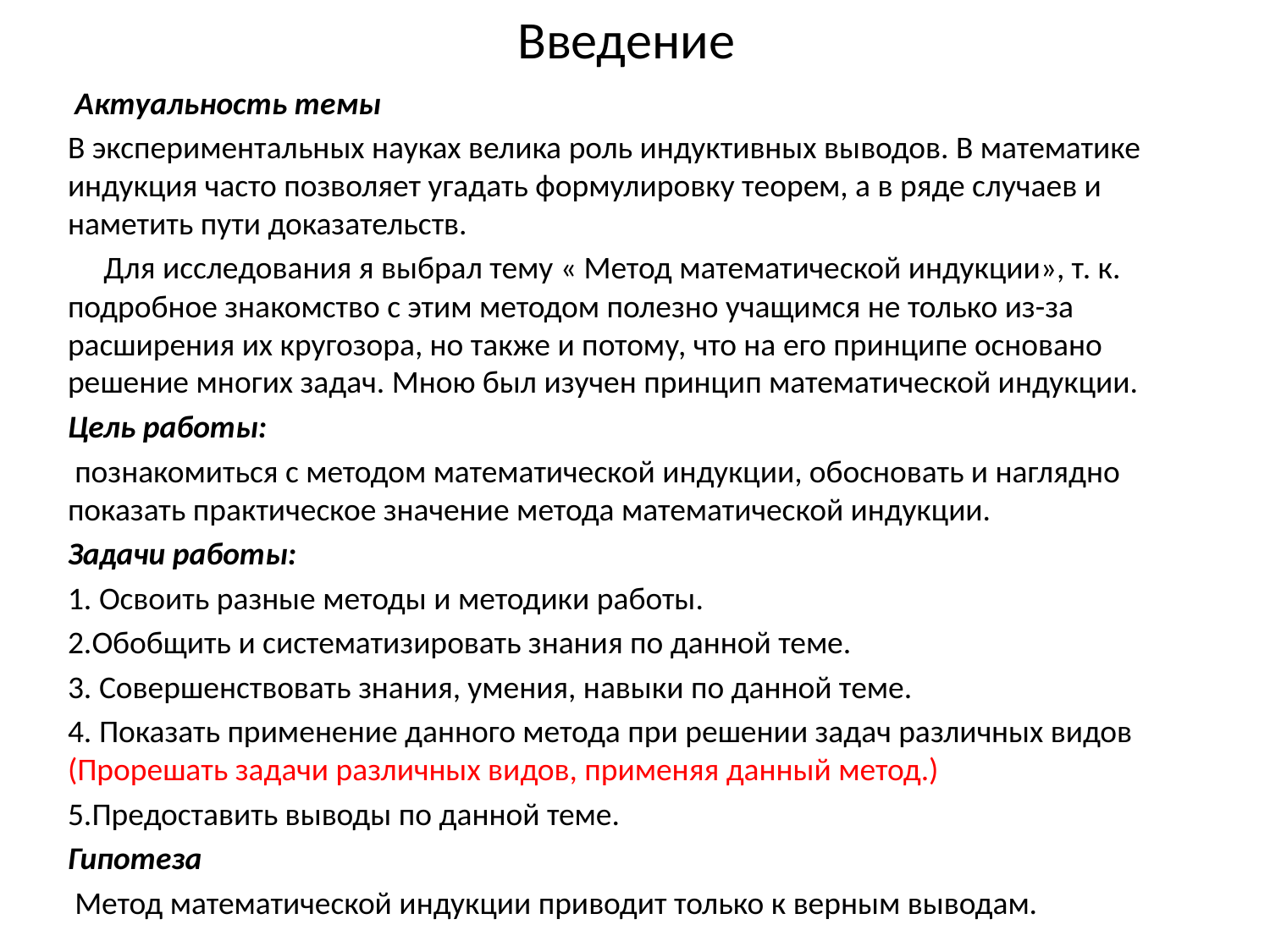

# Введение
 Актуальность темы
В экспериментальных науках велика роль индуктивных выводов. В математике индукция часто позволяет угадать формулировку теорем, а в ряде случаев и наметить пути доказательств.
     Для исследования я выбрал тему « Метод математической индукции», т. к. подробное знакомство с этим методом полезно учащимся не только из-за расширения их кругозора, но также и потому, что на его принципе основано решение многих задач. Мною был изучен принцип математической индукции.
Цель работы:
 познакомиться с методом математической индукции, обосновать и наглядно показать практическое значение метода математической индукции.
Задачи работы:
1. Освоить разные методы и методики работы.
2.Обобщить и систематизировать знания по данной теме.
3. Совершенствовать знания, умения, навыки по данной теме.
4. Показать применение данного метода при решении задач различных видов (Прорешать задачи различных видов, применяя данный метод.)
5.Предоставить выводы по данной теме.
Гипотеза
 Метод математической индукции приводит только к верным выводам.